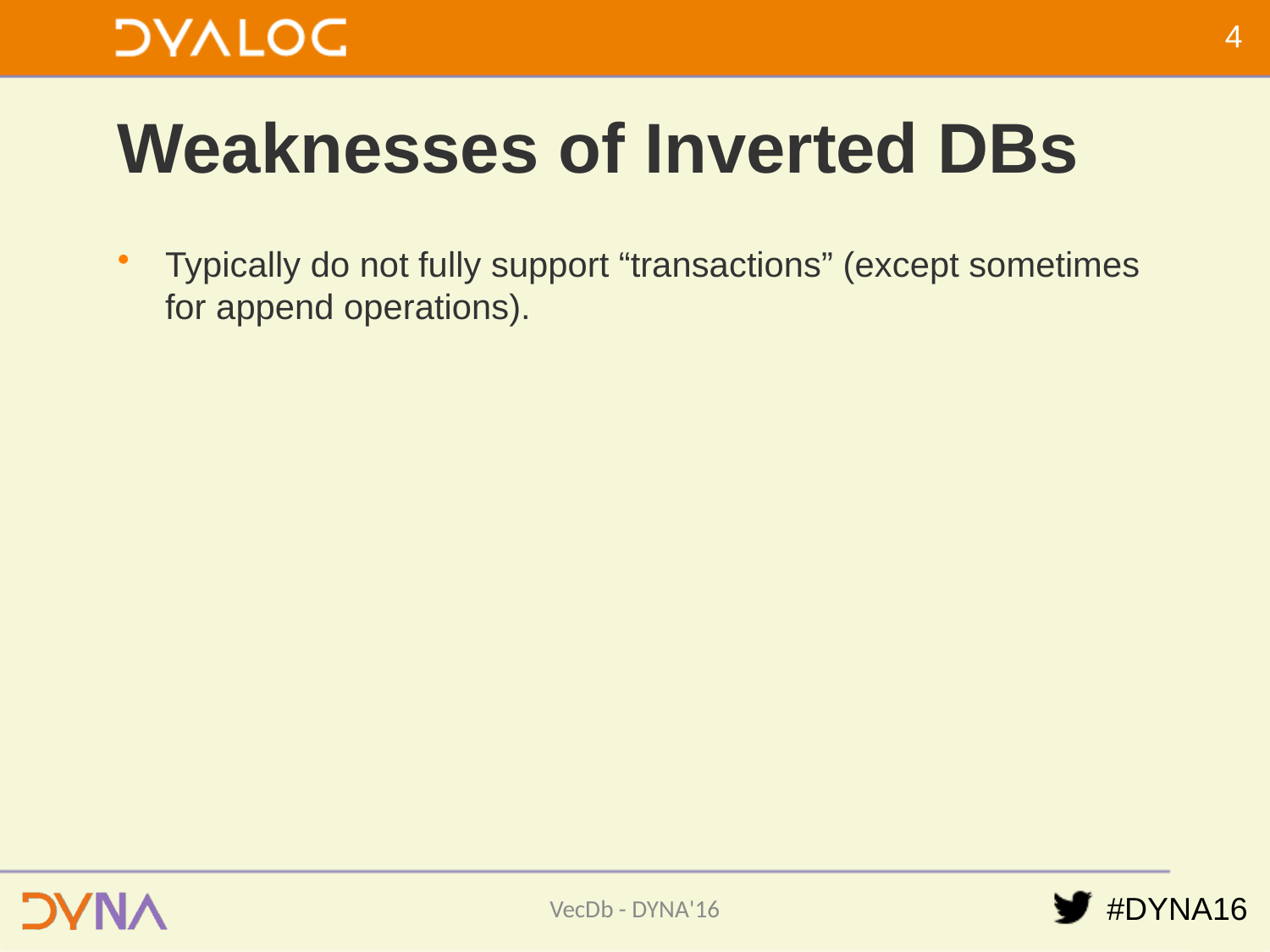

4
# Weaknesses of Inverted DBs
Typically do not fully support “transactions” (except sometimes for append operations).

VecDb - DYNA'16